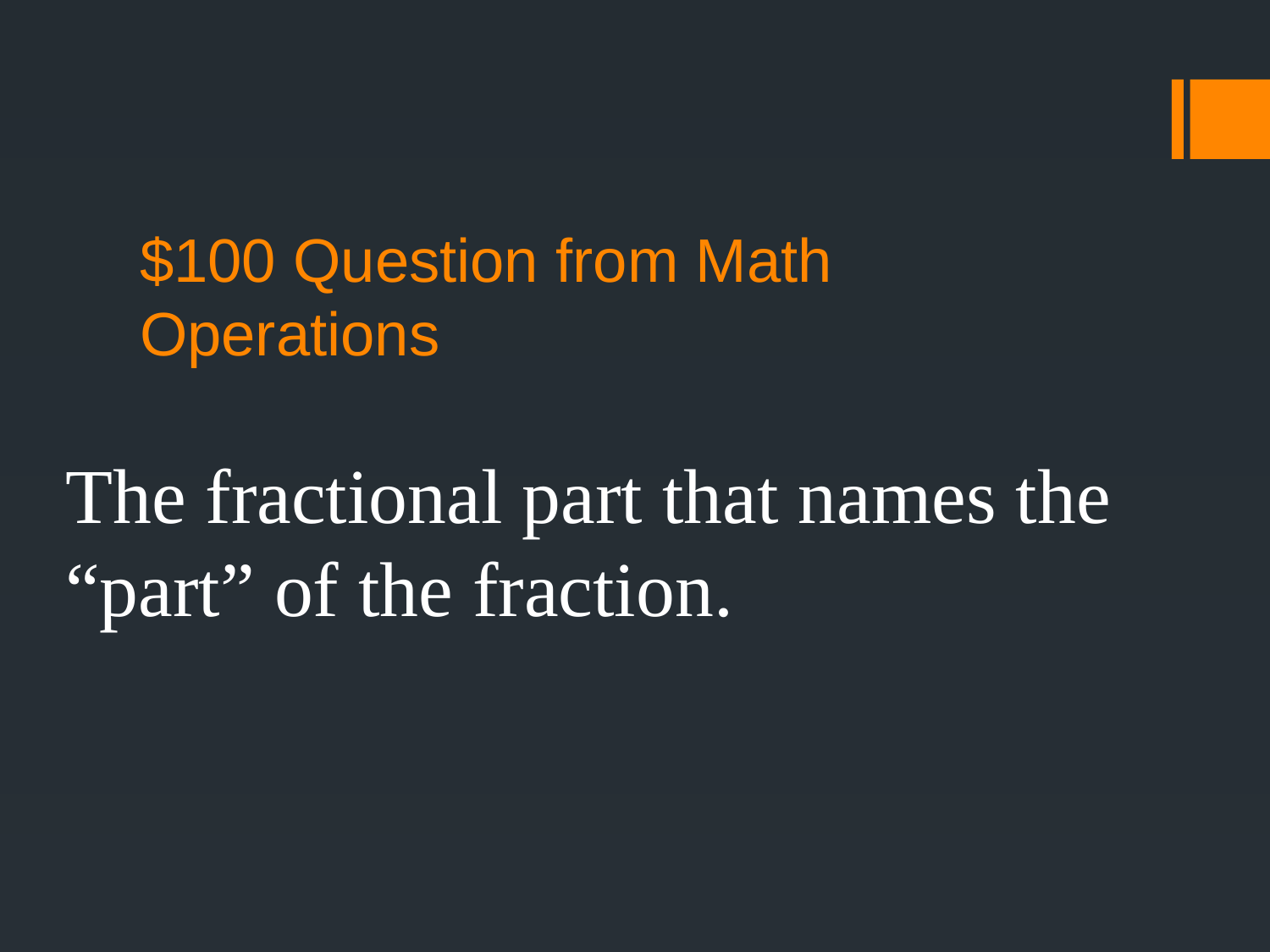

# $100 Question from Math Operations
The fractional part that names the
“part” of the fraction.